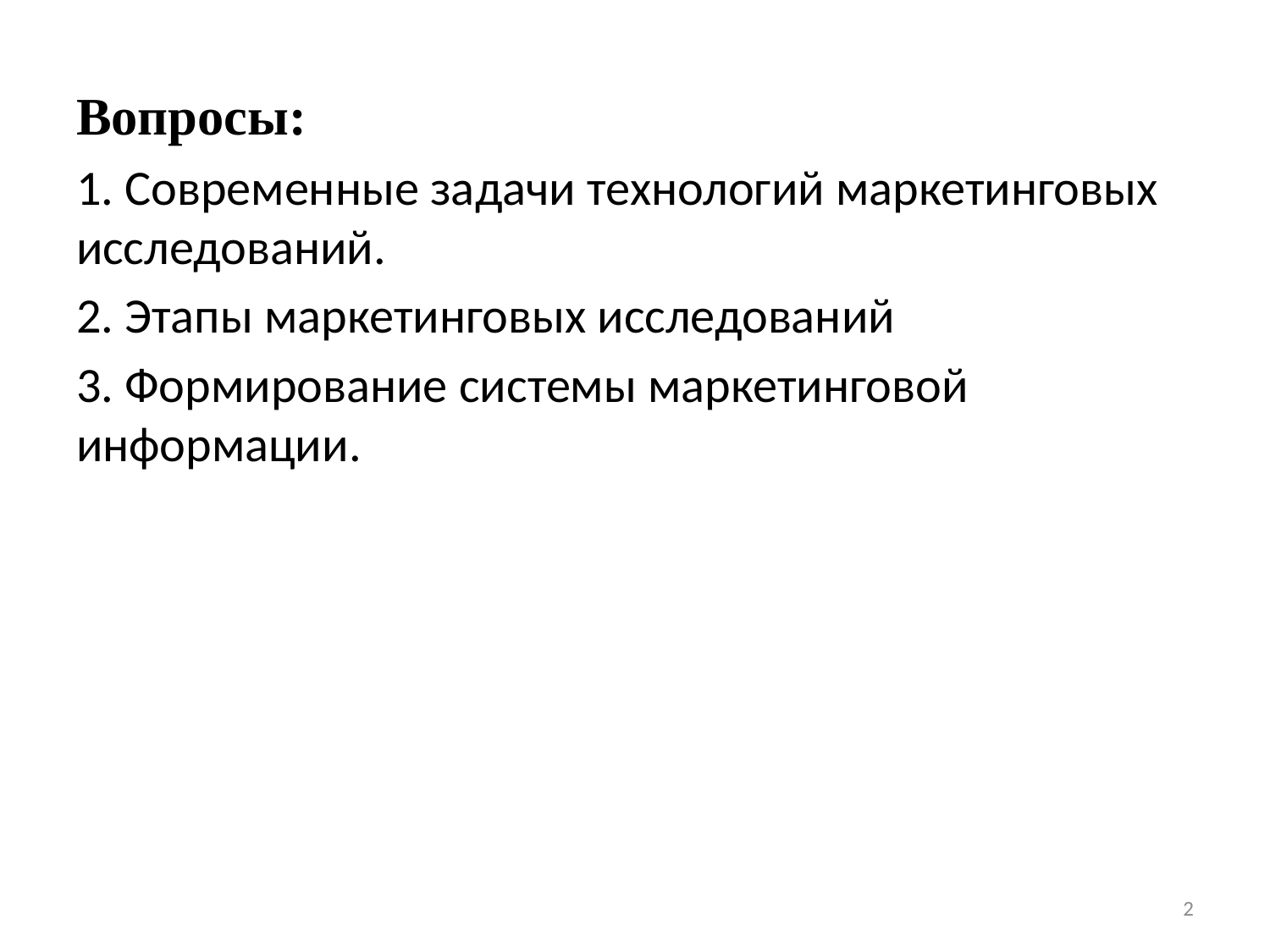

Вопросы:
1. Современные задачи технологий маркетинговых исследований.
2. Этапы маркетинговых исследований
3. Формирование системы маркетинговой информации.
2